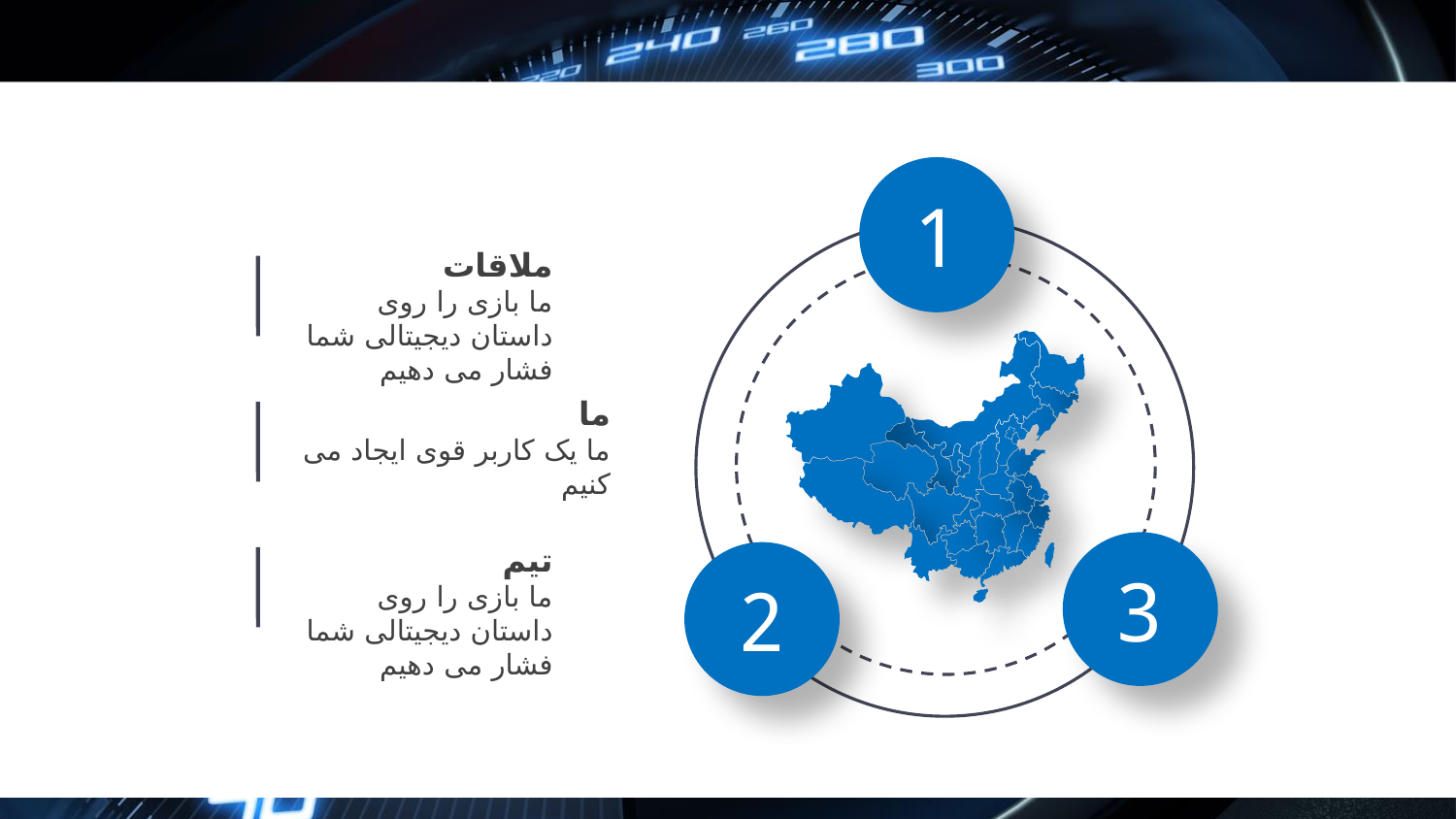

#
1

ملاقات
ما بازی را روی داستان دیجیتالی شما فشار می دهیم

ما
ما یک کاربر قوی ایجاد می کنیم
3
تیم
ما بازی را روی داستان دیجیتالی شما فشار می دهیم
2